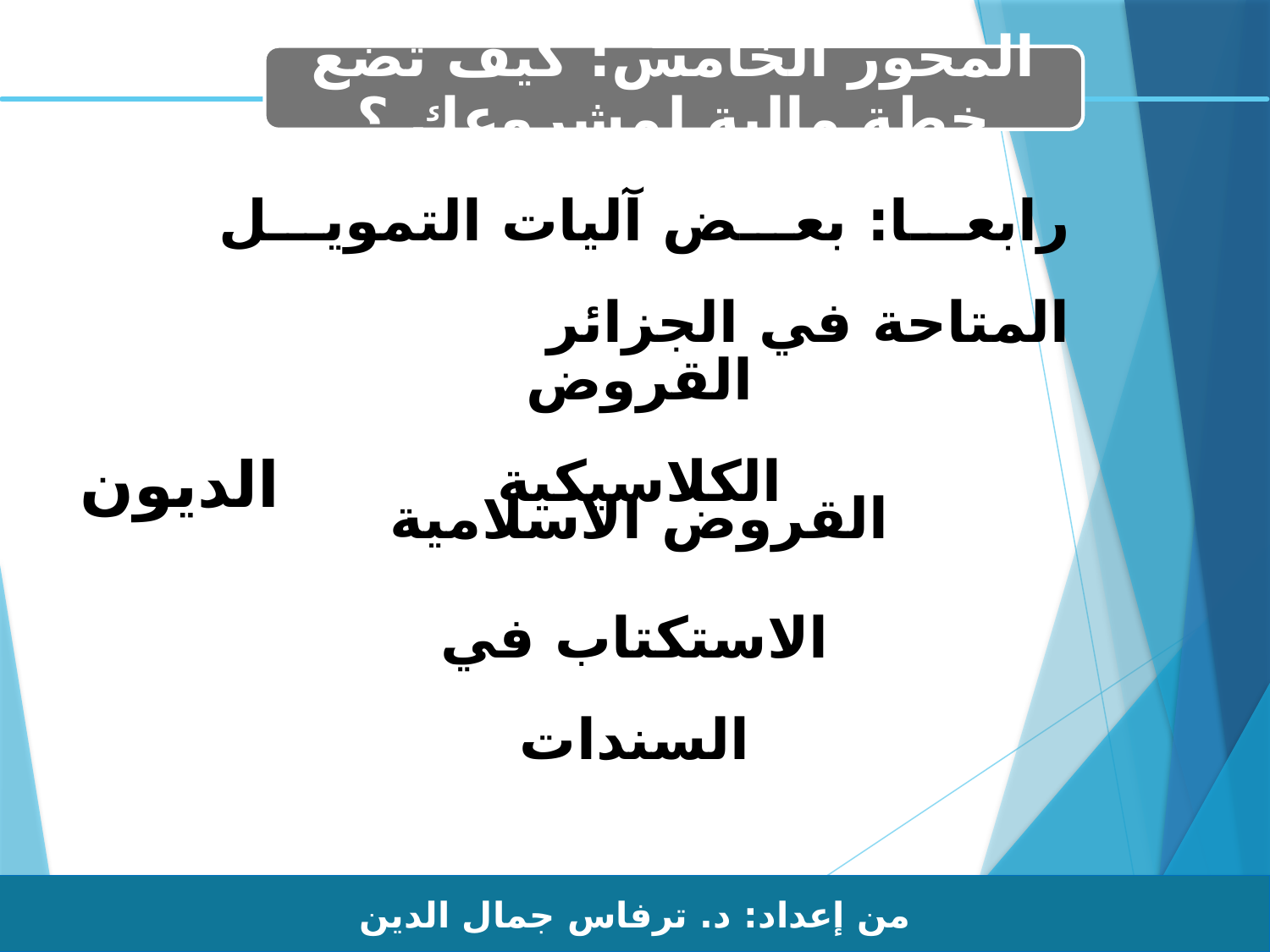

المحور الخامس: كيف تضع خطة مالية لمشروعك ؟
21/06/2017
رابعا: بعض آليات التمويل المتاحة في الجزائر
القروض الكلاسيكية
الديون
القروض الاسلامية
الاستكتاب في السندات
من إعداد: د. ترفاس جمال الدين